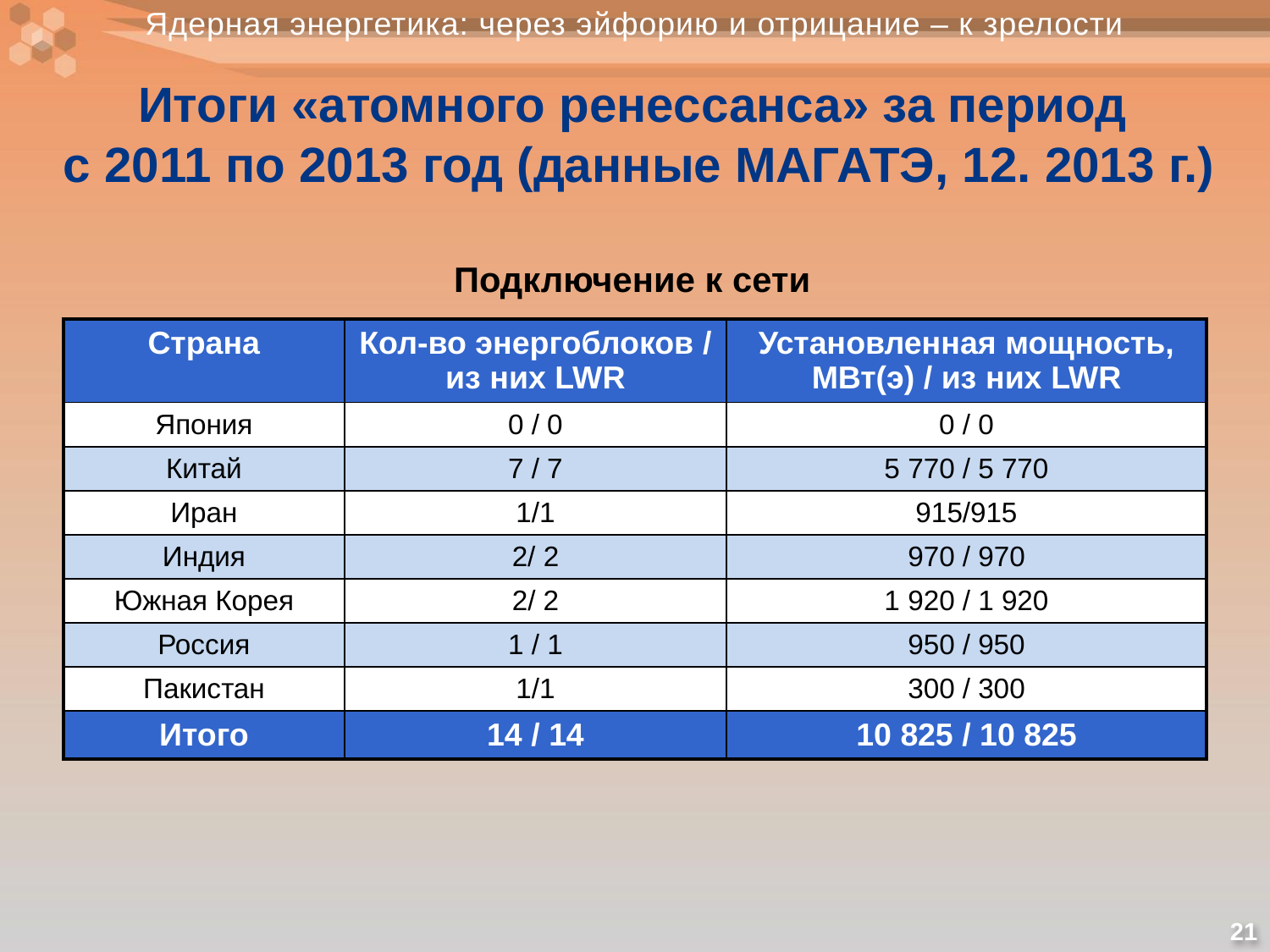

# Итоги «атомного ренессанса» за период с 2011 по 2013 год (данные МАГАТЭ, 12. 2013 г.)
Подключение к сети
| Страна | Кол-во энергоблоков / из них LWR | Установленная мощность, МВт(э) / из них LWR |
| --- | --- | --- |
| Япония | 0 / 0 | 0 / 0 |
| Китай | 7 / 7 | 5 770 / 5 770 |
| Иран | 1/1 | 915/915 |
| Индия | 2/ 2 | 970 / 970 |
| Южная Корея | 2/ 2 | 1 920 / 1 920 |
| Россия | 1 / 1 | 950 / 950 |
| Пакистан | 1/1 | 300 / 300 |
| Итого | 14 / 14 | 10 825 / 10 825 |